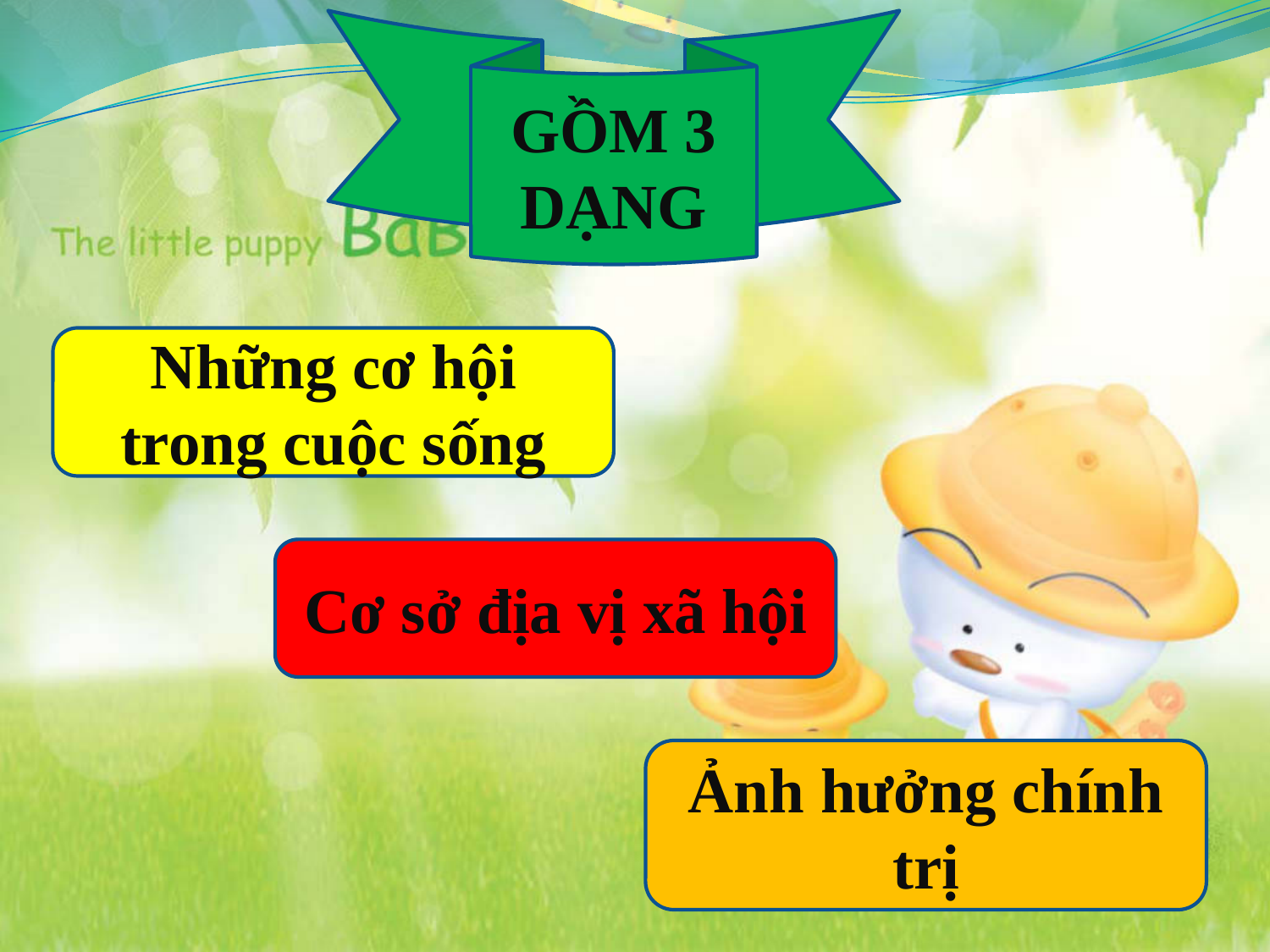

GỒM 3 DẠNG
Những cơ hội trong cuộc sống
Cơ sở địa vị xã hội
Ảnh hưởng chính trị